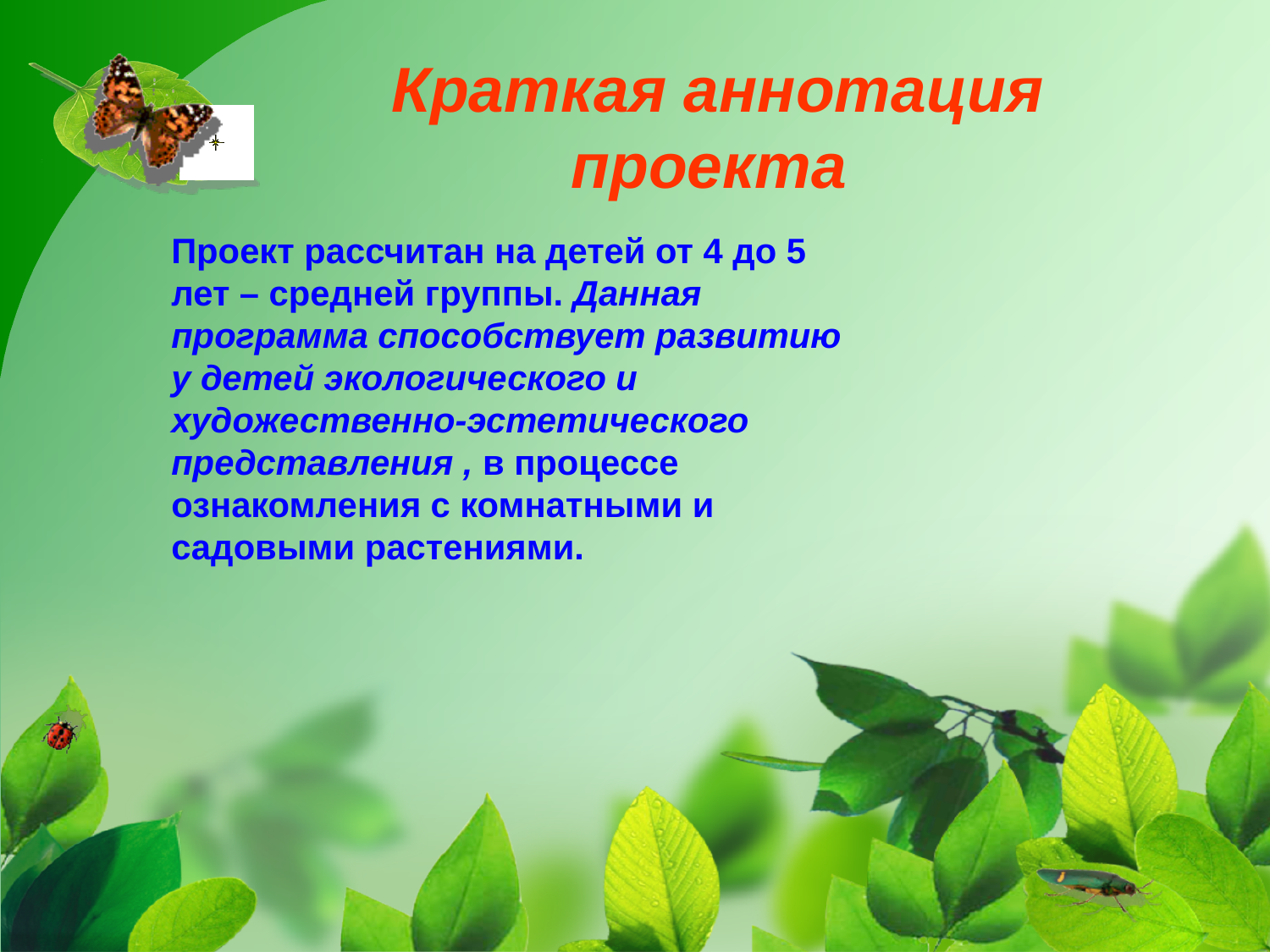

Краткая аннотация проекта
Проект рассчитан на детей от 4 до 5 лет – средней группы. Данная программа способствует развитию у детей экологического и художественно-эстетического представления , в процессе ознакомления с комнатными и садовыми растениями.